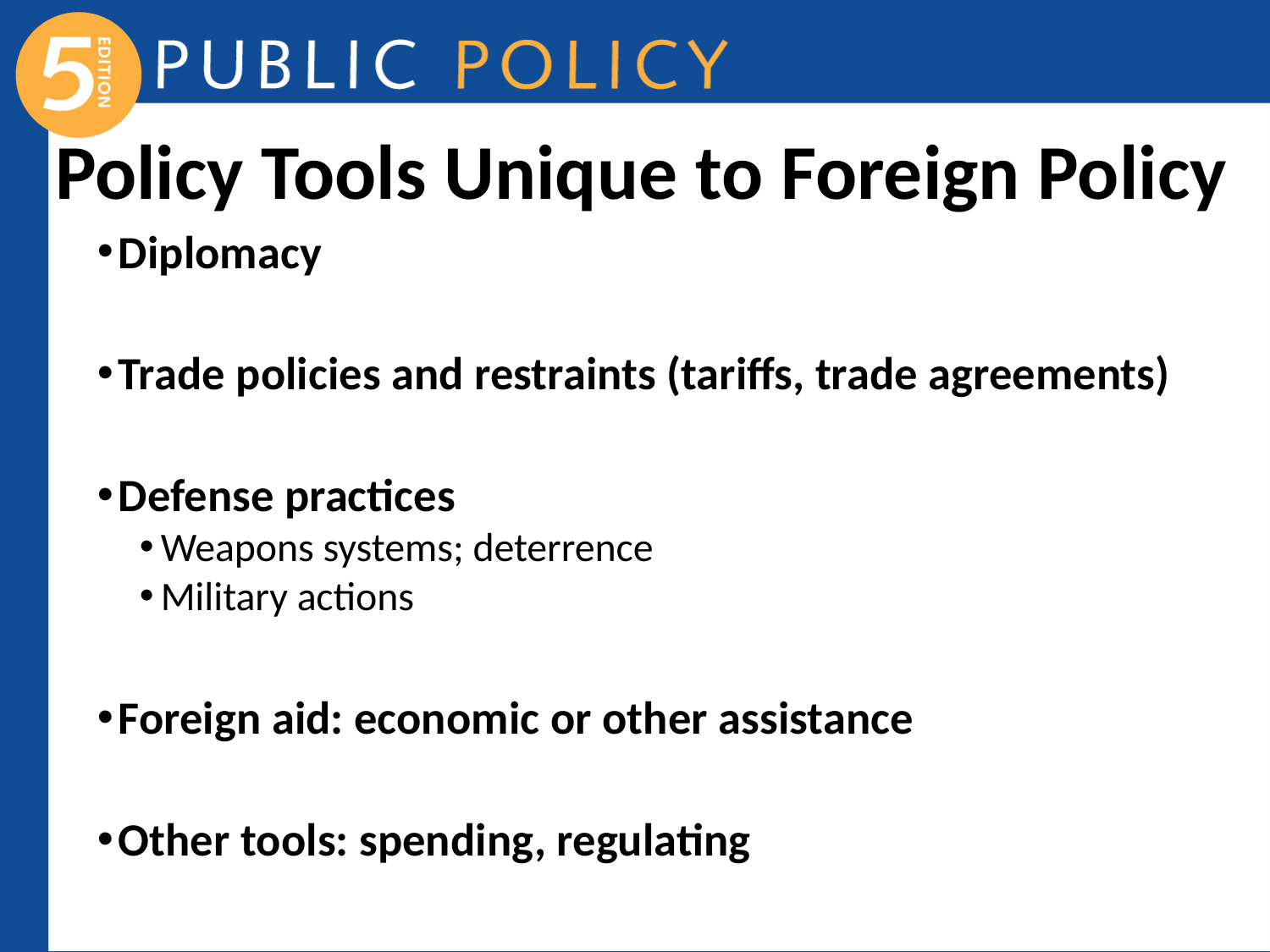

# Policy Tools Unique to Foreign Policy
Diplomacy

Trade policies and restraints (tariffs, trade agreements)

Defense practices
Weapons systems; deterrence
Military actions

Foreign aid: economic or other assistance

Other tools: spending, regulating